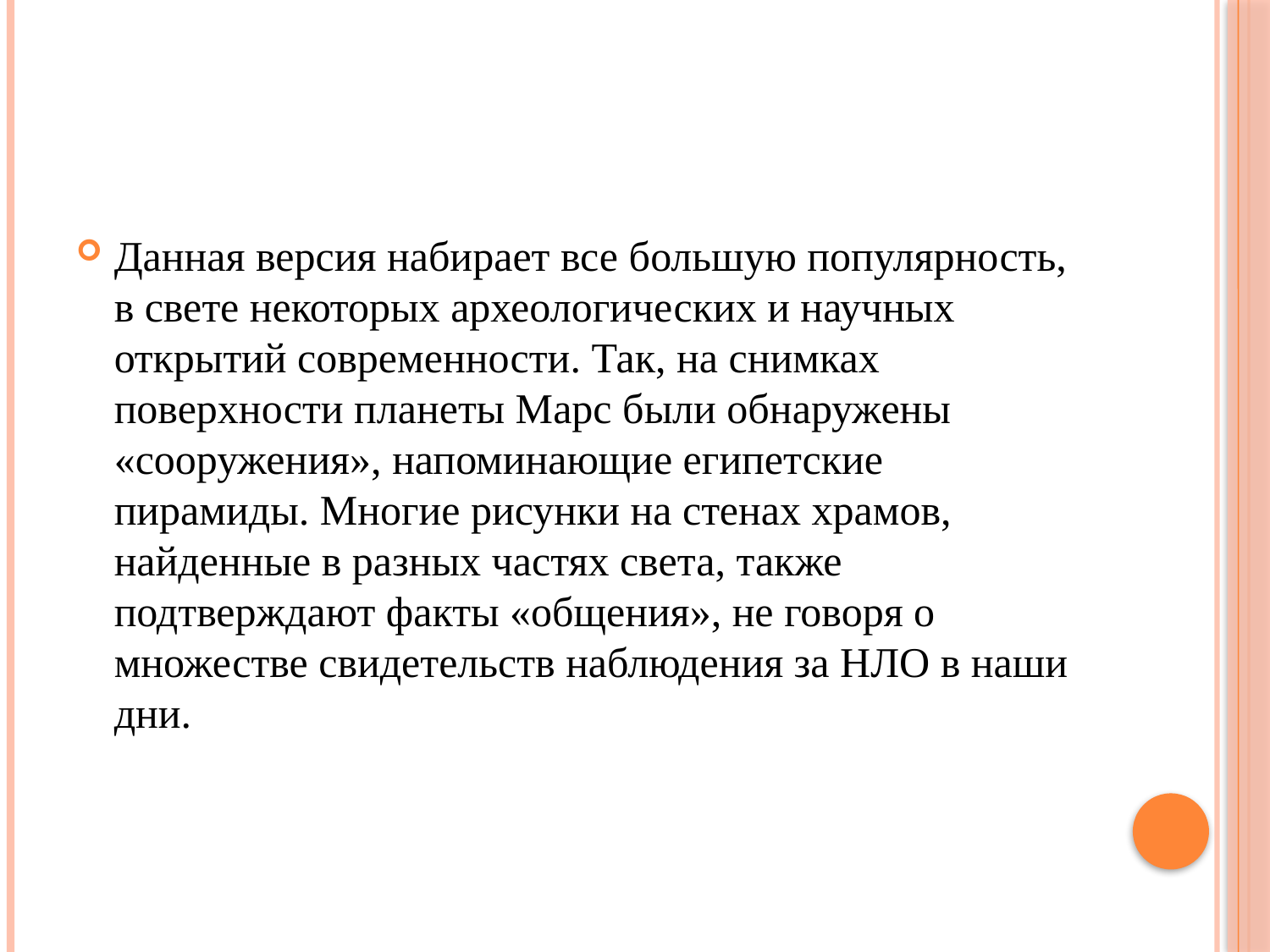

#
Данная версия набирает все большую популярность, в свете некоторых археологических и научных открытий современности. Так, на снимках поверхности планеты Марс были обнаружены «сооружения», напоминающие египетские пирамиды. Многие рисунки на стенах храмов, найденные в разных частях света, также подтверждают факты «общения», не говоря о множестве свидетельств наблюдения за НЛО в наши дни.